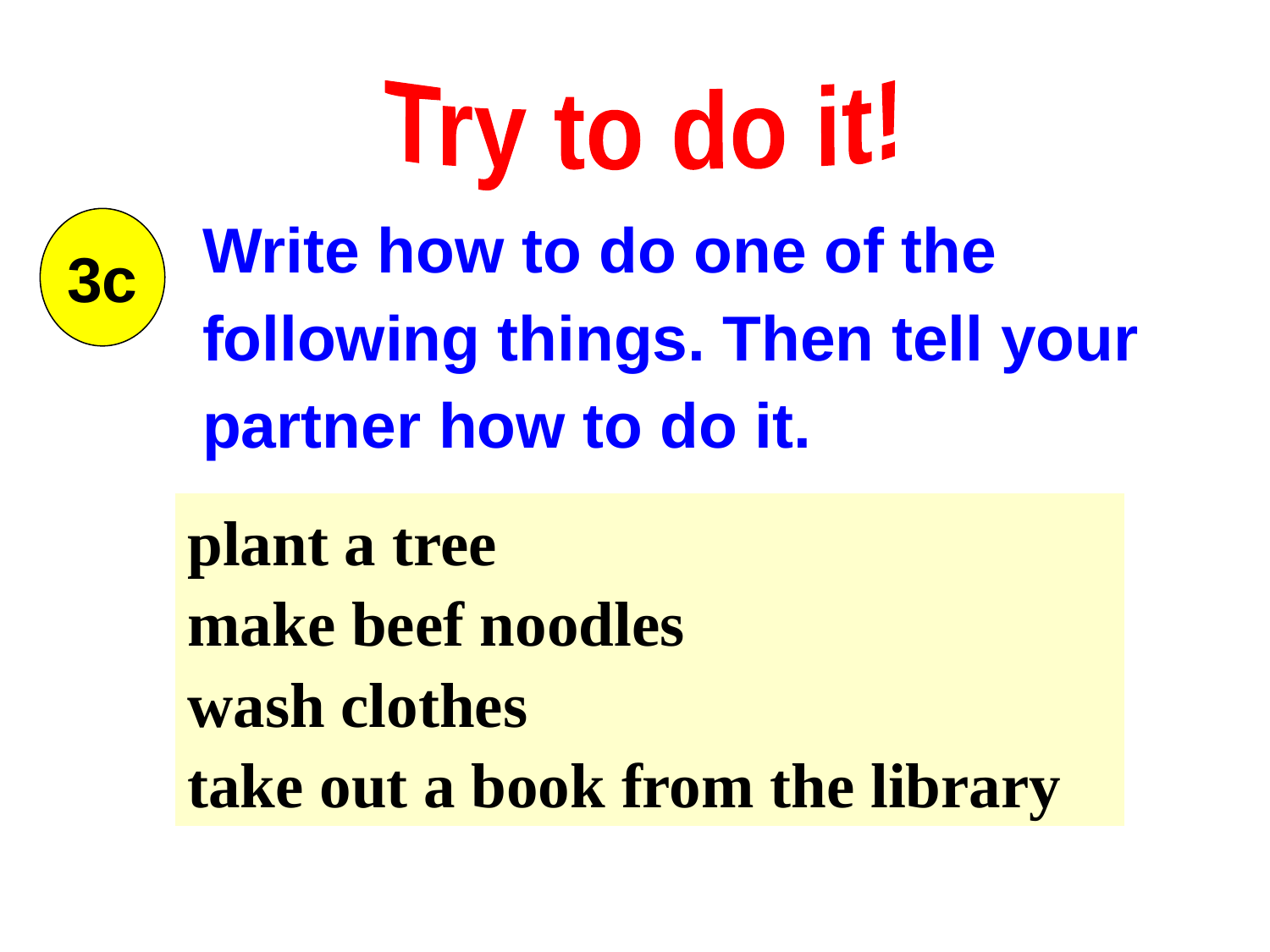

Try to do it!
Write how to do one of the following things. Then tell your partner how to do it.
3c
| plant a tree make beef noodles wash clothes take out a book from the library |
| --- |